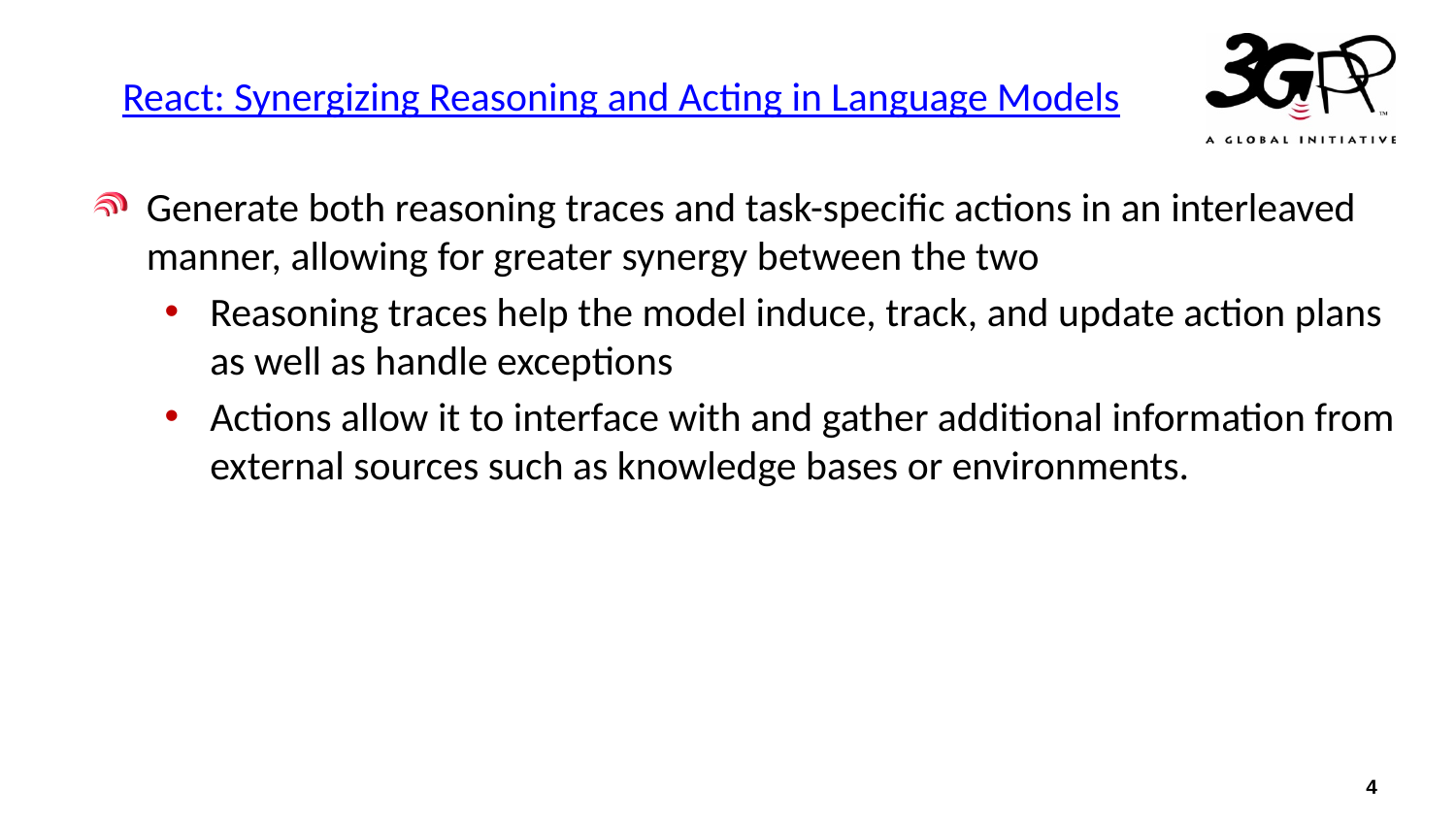

# React: Synergizing Reasoning and Acting in Language Models
Generate both reasoning traces and task-specific actions in an interleaved manner, allowing for greater synergy between the two
Reasoning traces help the model induce, track, and update action plans as well as handle exceptions
Actions allow it to interface with and gather additional information from external sources such as knowledge bases or environments.